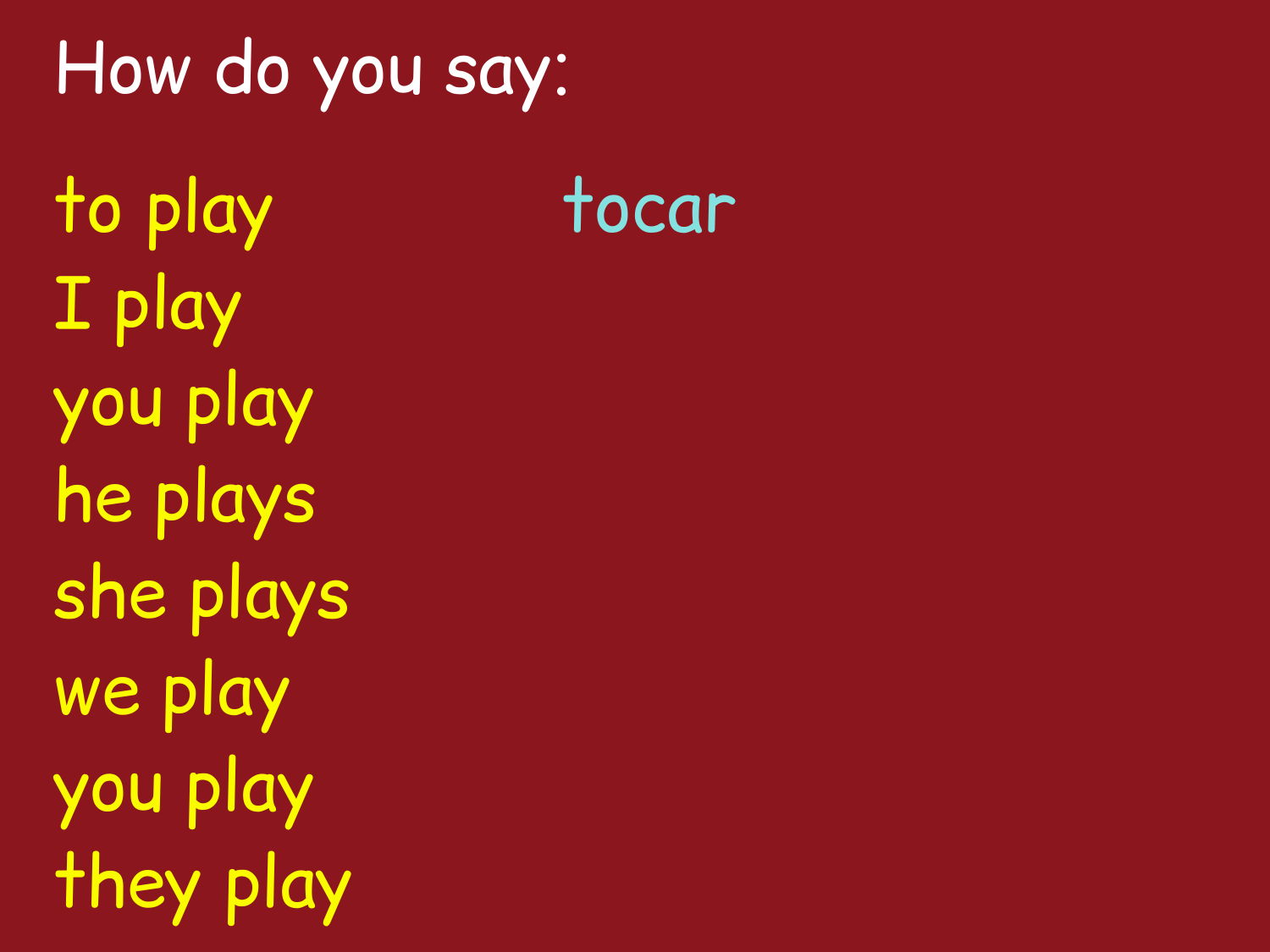

How do you say:

to play			tocar
I play
you play
he plays
she plays
we play
you play
they play